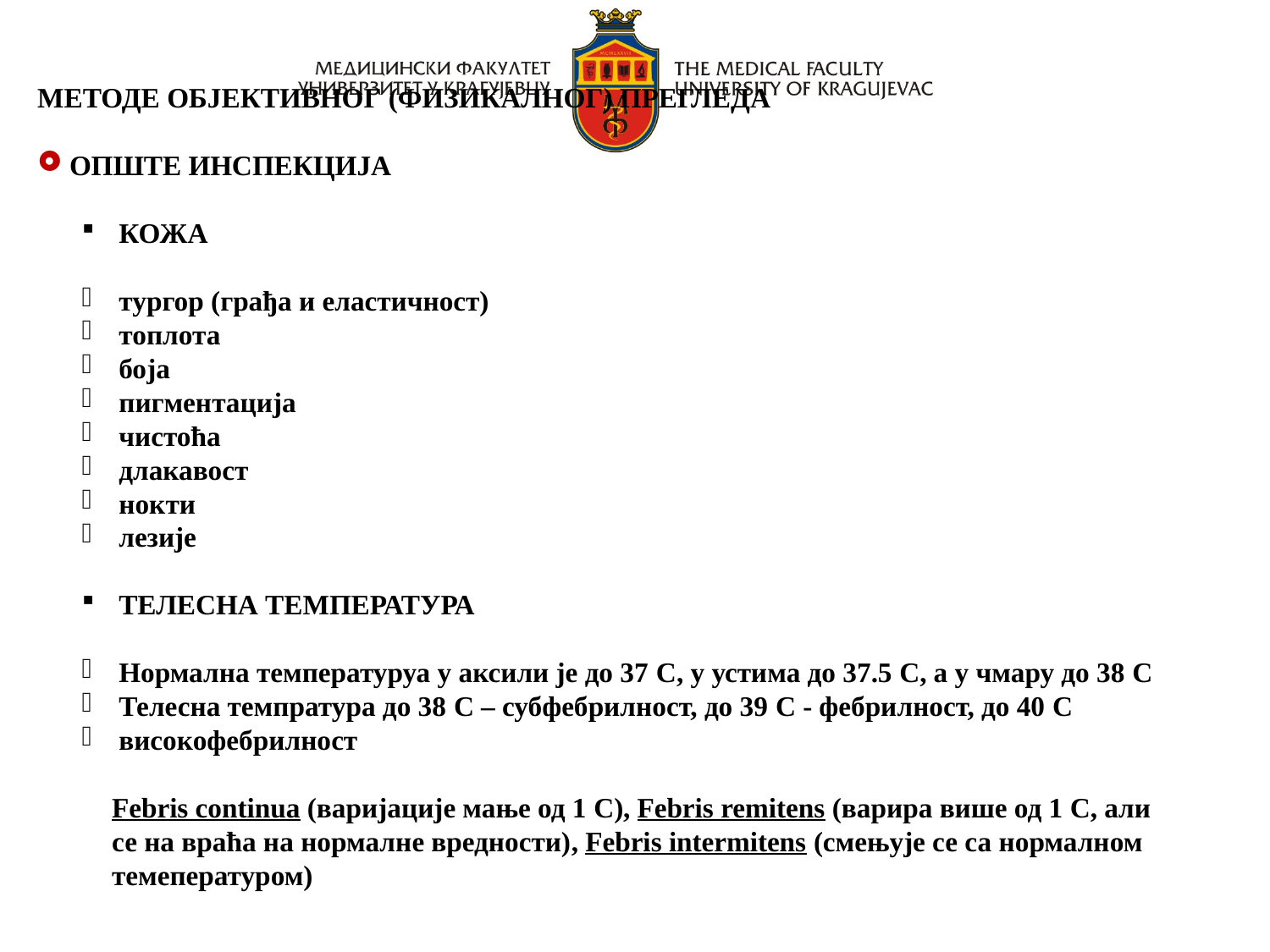

МЕТОДЕ ОБЈЕКТИВНОГ (ФИЗИКАЛНОГ) ПРЕГЛЕДА

 ОПШТЕ ИНСПЕКЦИЈА

 КОЖА

 тургор (грађа и еластичност)
 топлота
 боја
 пигментација
 чистоћа
 длакавост
 нокти
 лезије

 ТЕЛЕСНА ТЕМПЕРАТУРА

 Нормална температуруа у аксили је до 37 C, у устима до 37.5 C, а у чмару до 38 C
 Телесна темпратура до 38 C – субфебрилност, до 39 C - фебрилност, до 40 C
 високофебрилност

Febris continua (варијације мање од 1 C), Febris remitens (варира више од 1 C, али
се на враћа на нормалне вредности), Febris intermitens (смењује се са нормалном
темепературом)